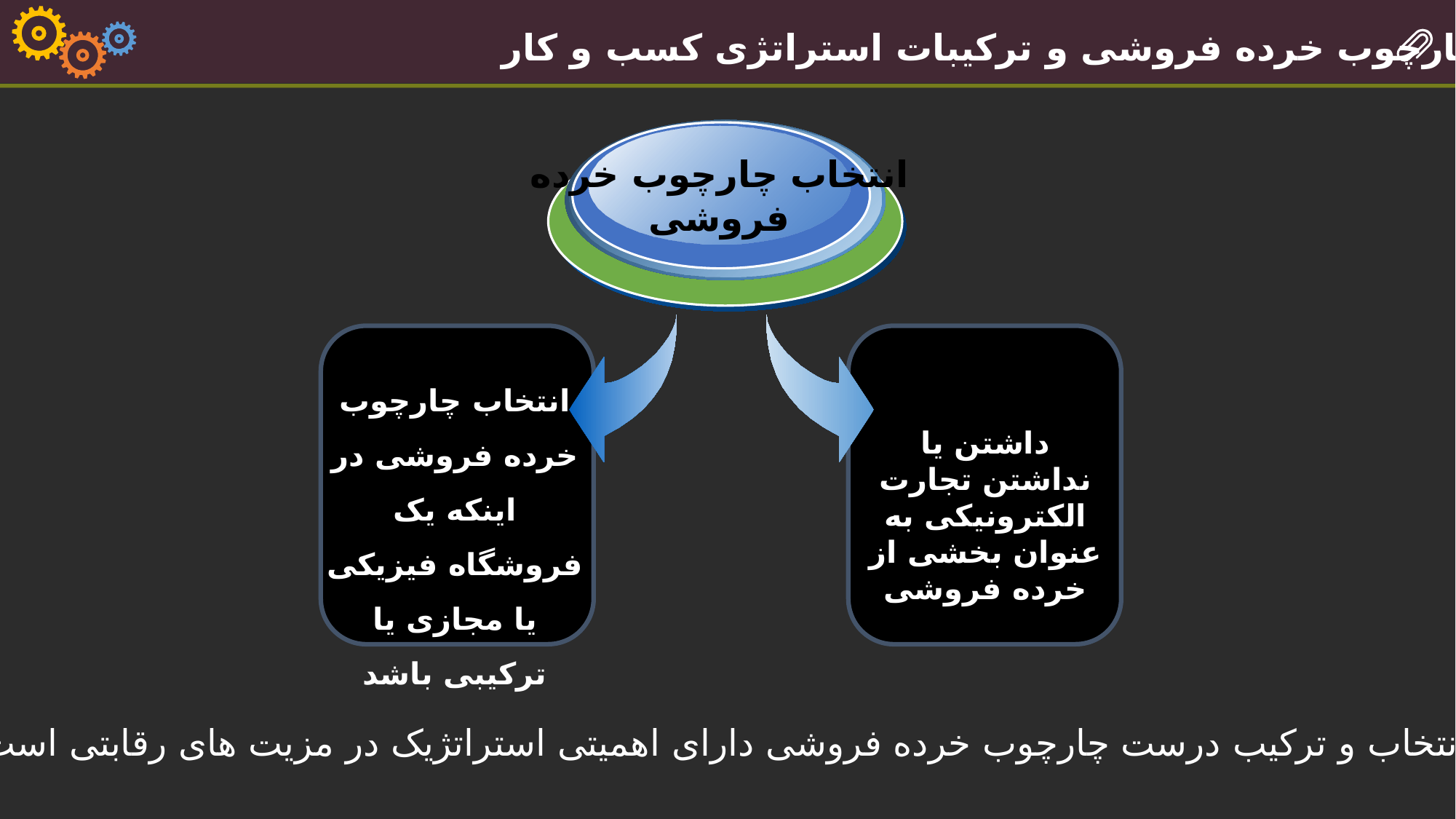

چارچوب خرده فروشی و ترکیبات استراتژی کسب و کار

انتخاب چارچوب خرده
فروشی

انتخاب چارچوب خرده فروشی در اینکه یک فروشگاه فیزیکی یا مجازی یا ترکیبی باشد
داشتن یا نداشتن تجارت الکترونیکی به عنوان بخشی از خرده فروشی
انتخاب و ترکیب درست چارچوب خرده فروشی دارای اهمیتی استراتژیک در مزیت های رقابتی است